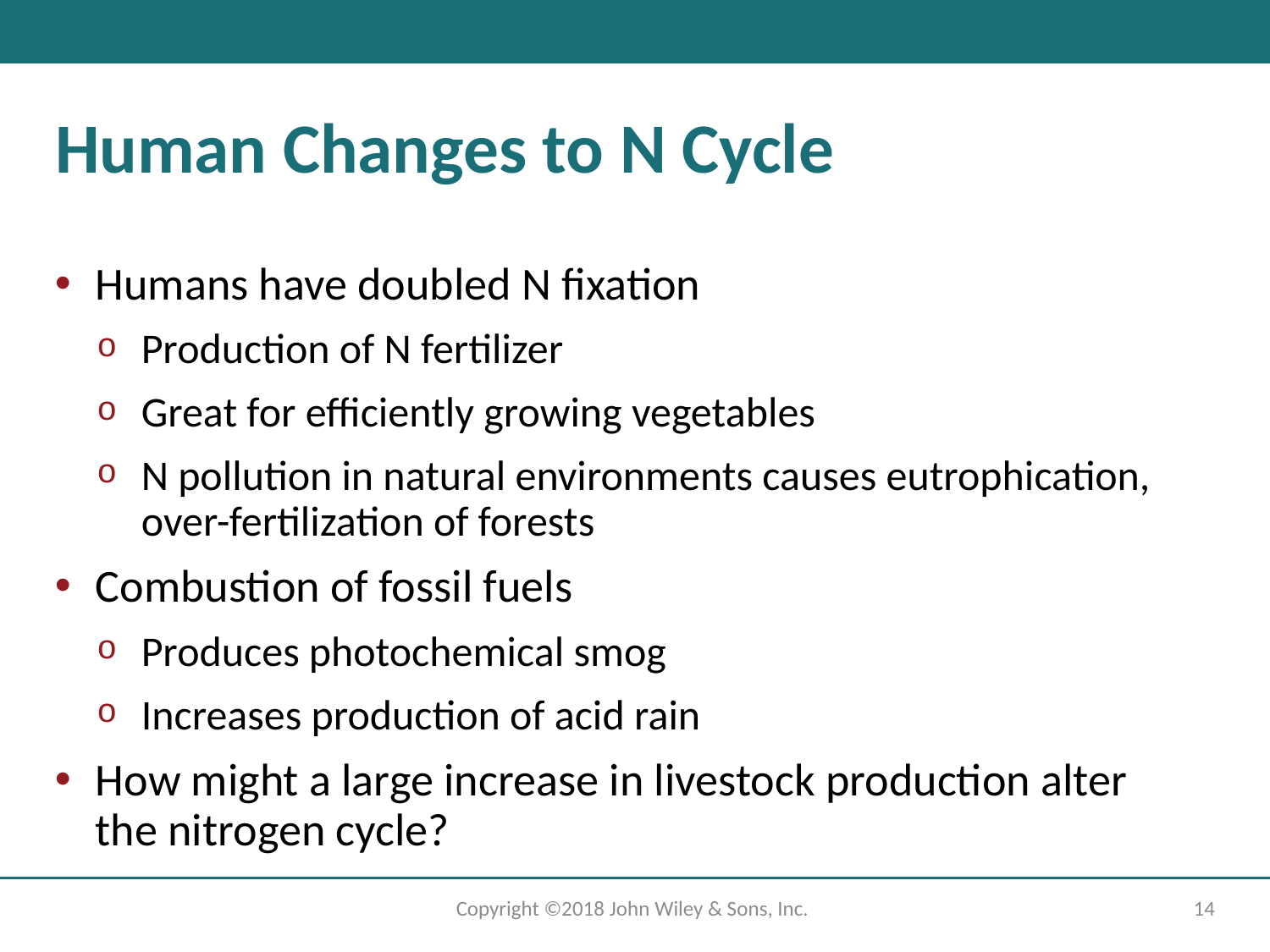

# Human Changes to N Cycle
Humans have doubled N fixation
Production of N fertilizer
Great for efficiently growing vegetables
N pollution in natural environments causes eutrophication, over-fertilization of forests
Combustion of fossil fuels
Produces photochemical smog
Increases production of acid rain
How might a large increase in livestock production alter the nitrogen cycle?
Copyright ©2018 John Wiley & Sons, Inc.
14